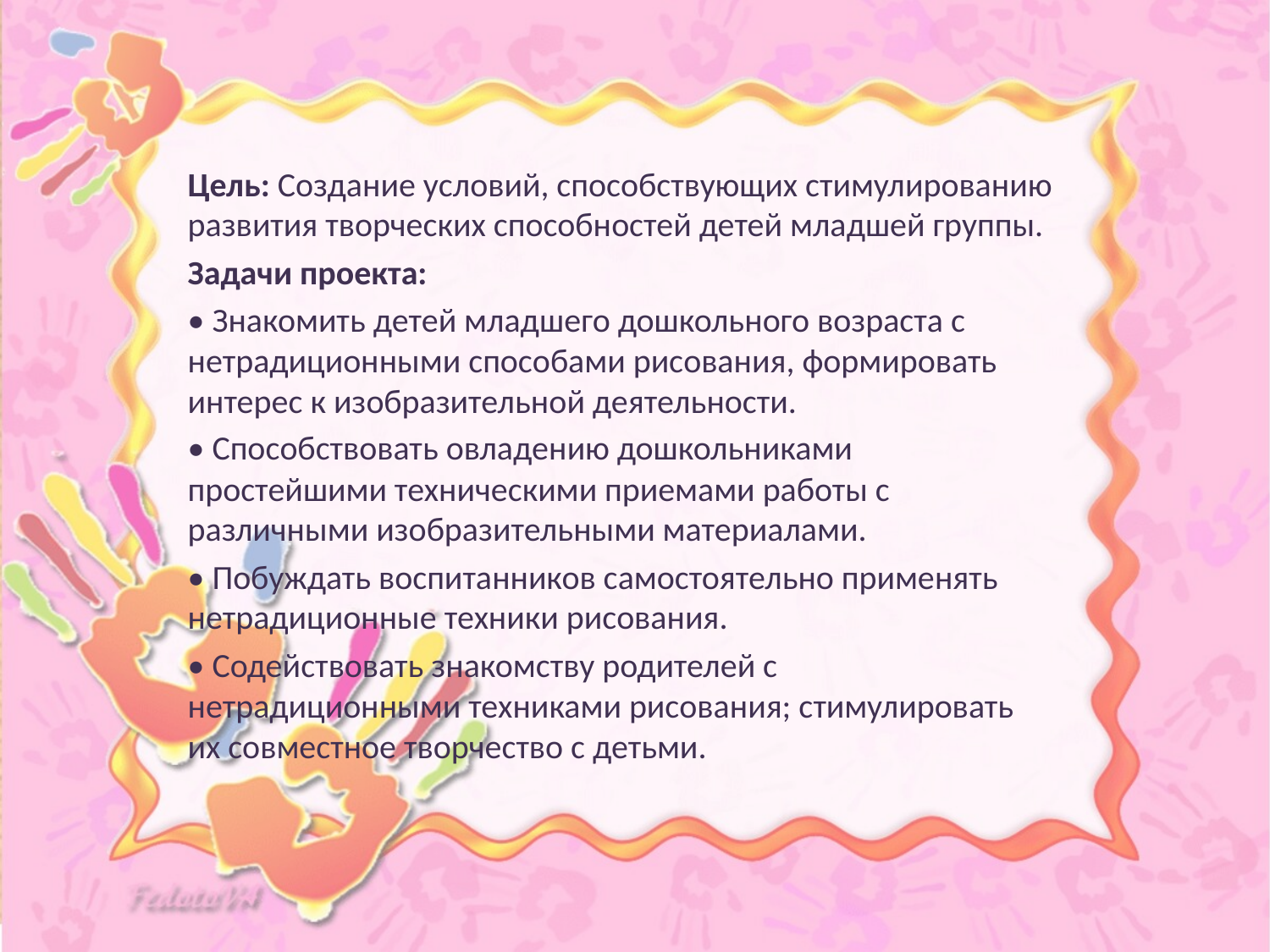

Цель: Создание условий, способствующих стимулированию развития творческих способностей детей младшей группы.
Задачи проекта:
• Знакомить детей младшего дошкольного возраста с нетрадиционными способами рисования, формировать интерес к изобразительной деятельности.
• Способствовать овладению дошкольниками простейшими техническими приемами работы с различными изобразительными материалами.
• Побуждать воспитанников самостоятельно применять нетрадиционные техники рисования.
• Содействовать знакомству родителей с нетрадиционными техниками рисования; стимулировать их совместное творчество с детьми.